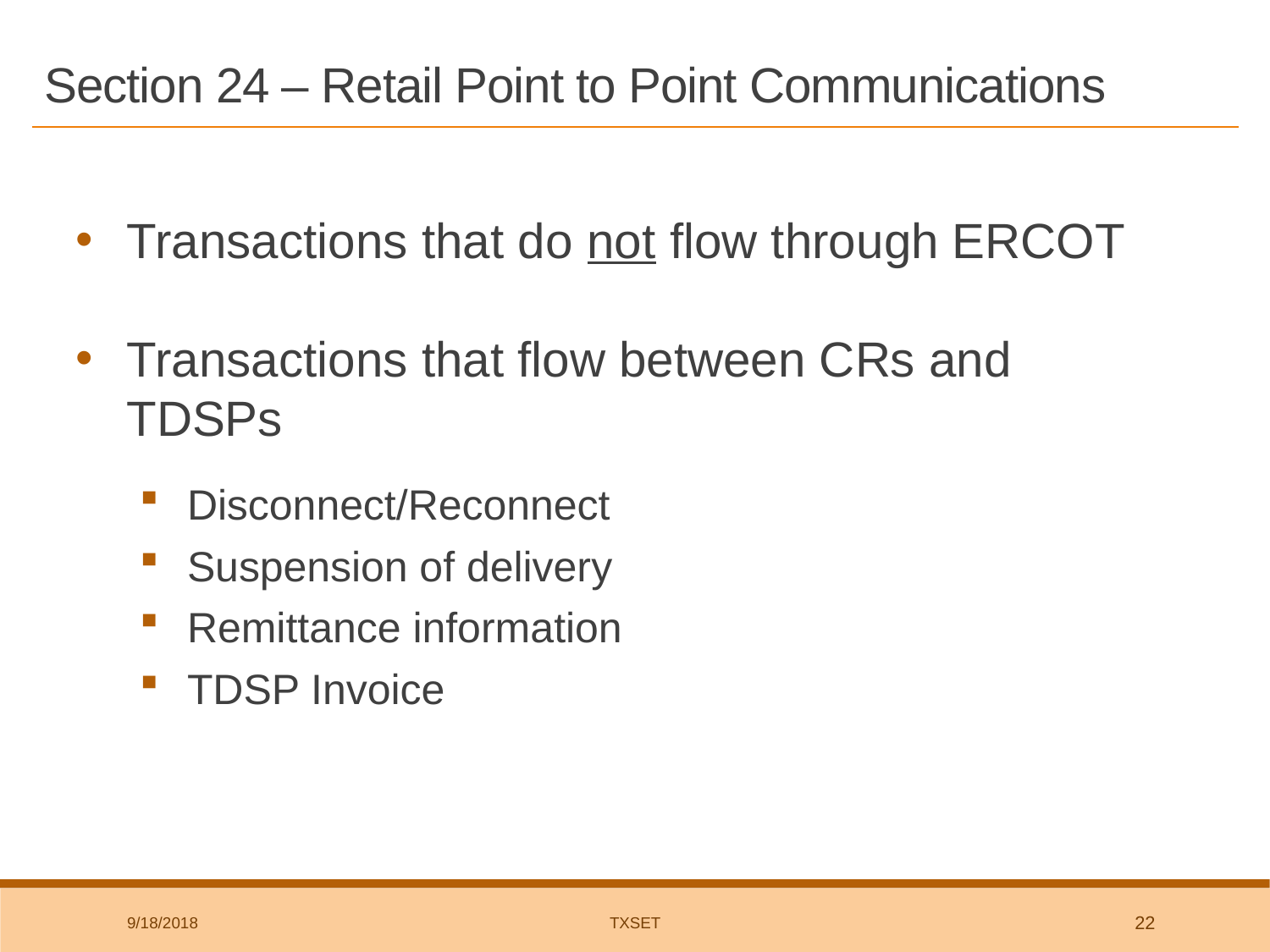

# Section 24 – Retail Point to Point Communications
Transactions that do not flow through ERCOT

Transactions that flow between CRs and TDSPs
Disconnect/Reconnect
Suspension of delivery
Remittance information
TDSP Invoice
9/18/2018
TxSET
22